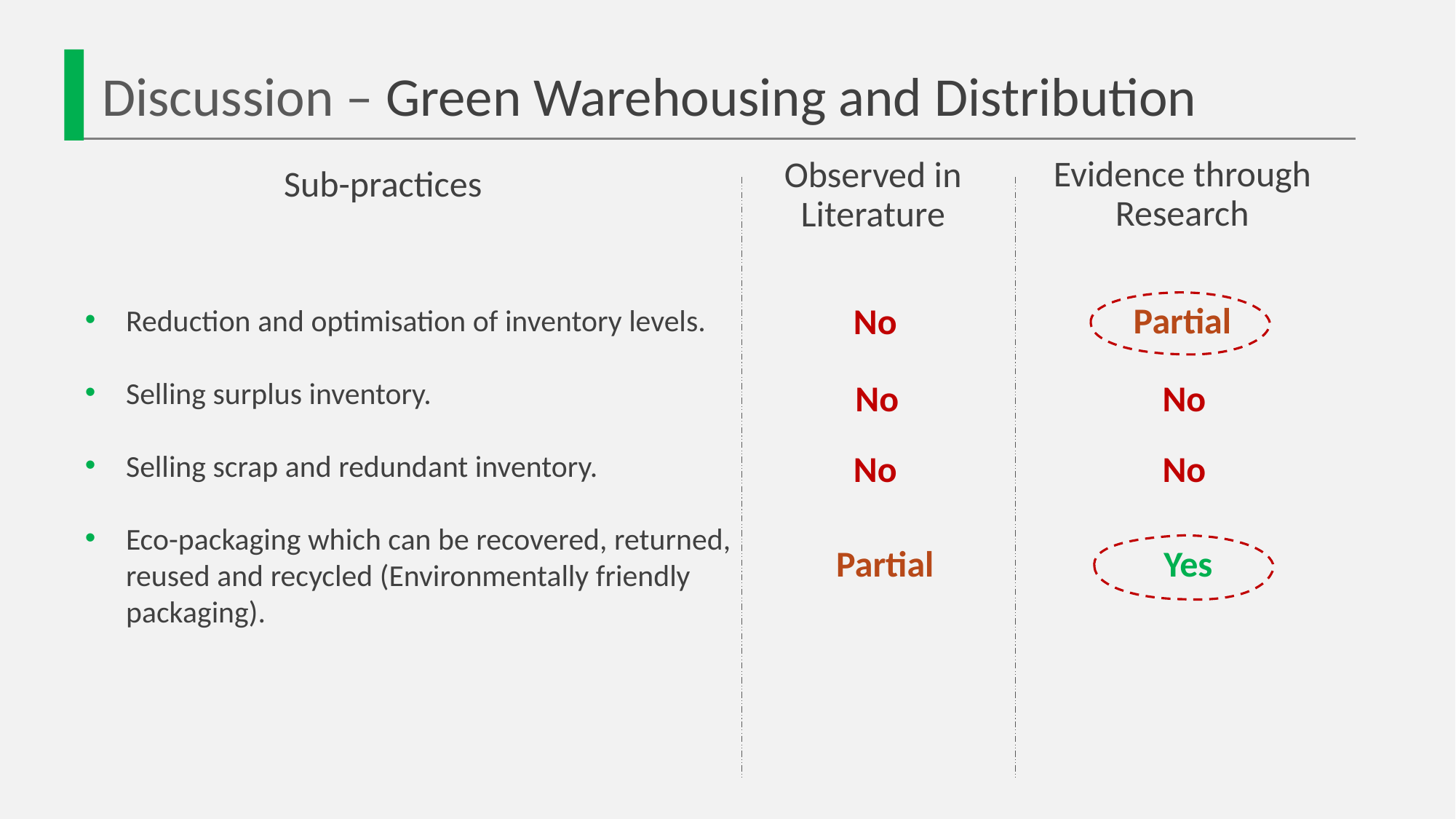

Discussion – Green Warehousing and Distribution

Sub-practices
Observed in Literature
Evidence through Research
Reduction and optimisation of inventory levels.

Selling surplus inventory.

Selling scrap and redundant inventory.

Eco-packaging which can be recovered, returned, reused and recycled (Environmentally friendly packaging).

Partial
No
No
No
No
No

Yes
Partial